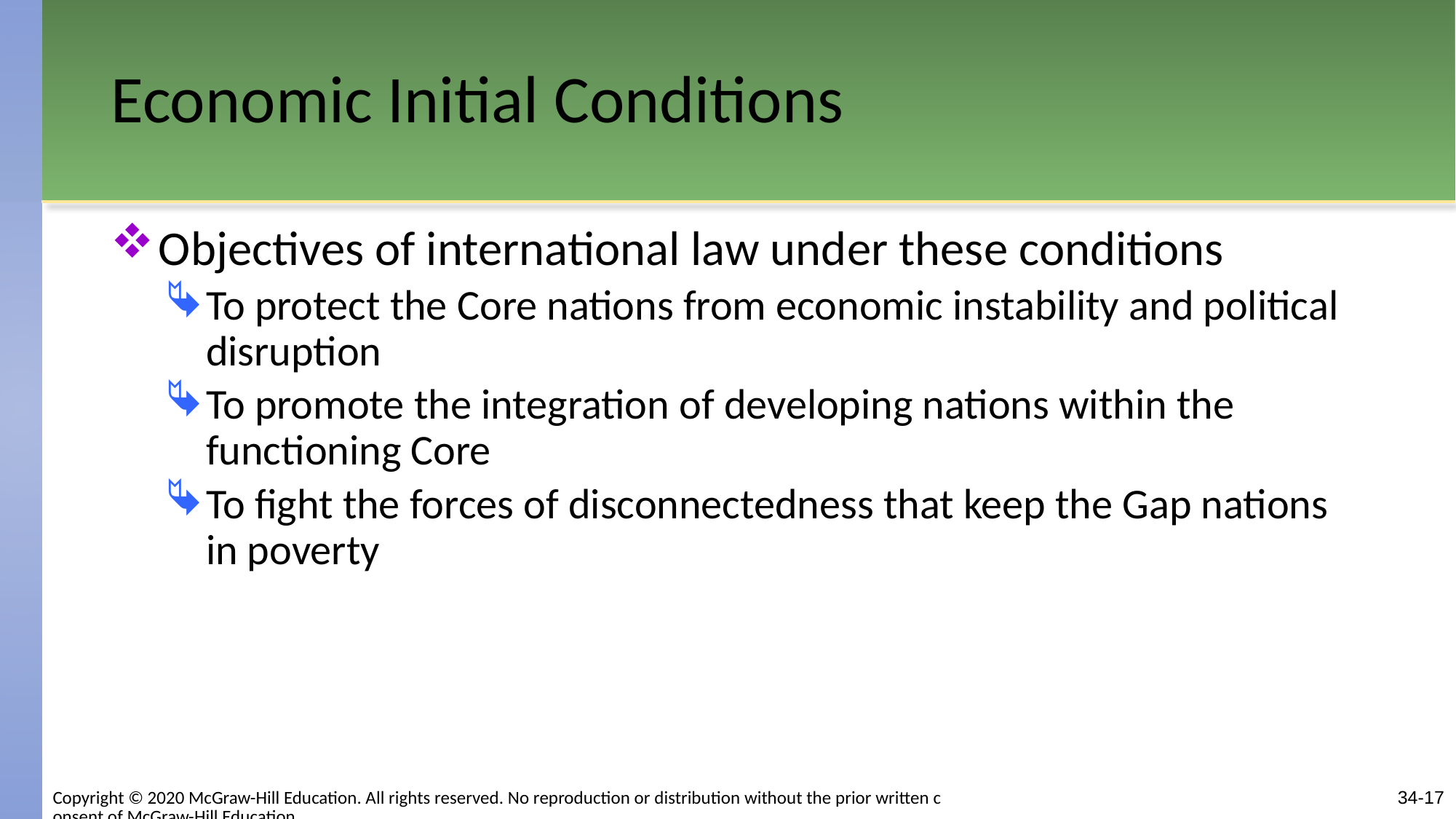

# Economic Initial Conditions
Objectives of international law under these conditions
To protect the Core nations from economic instability and political disruption
To promote the integration of developing nations within the functioning Core
To fight the forces of disconnectedness that keep the Gap nations in poverty
Copyright © 2020 McGraw-Hill Education. All rights reserved. No reproduction or distribution without the prior written consent of McGraw-Hill Education.
34-17